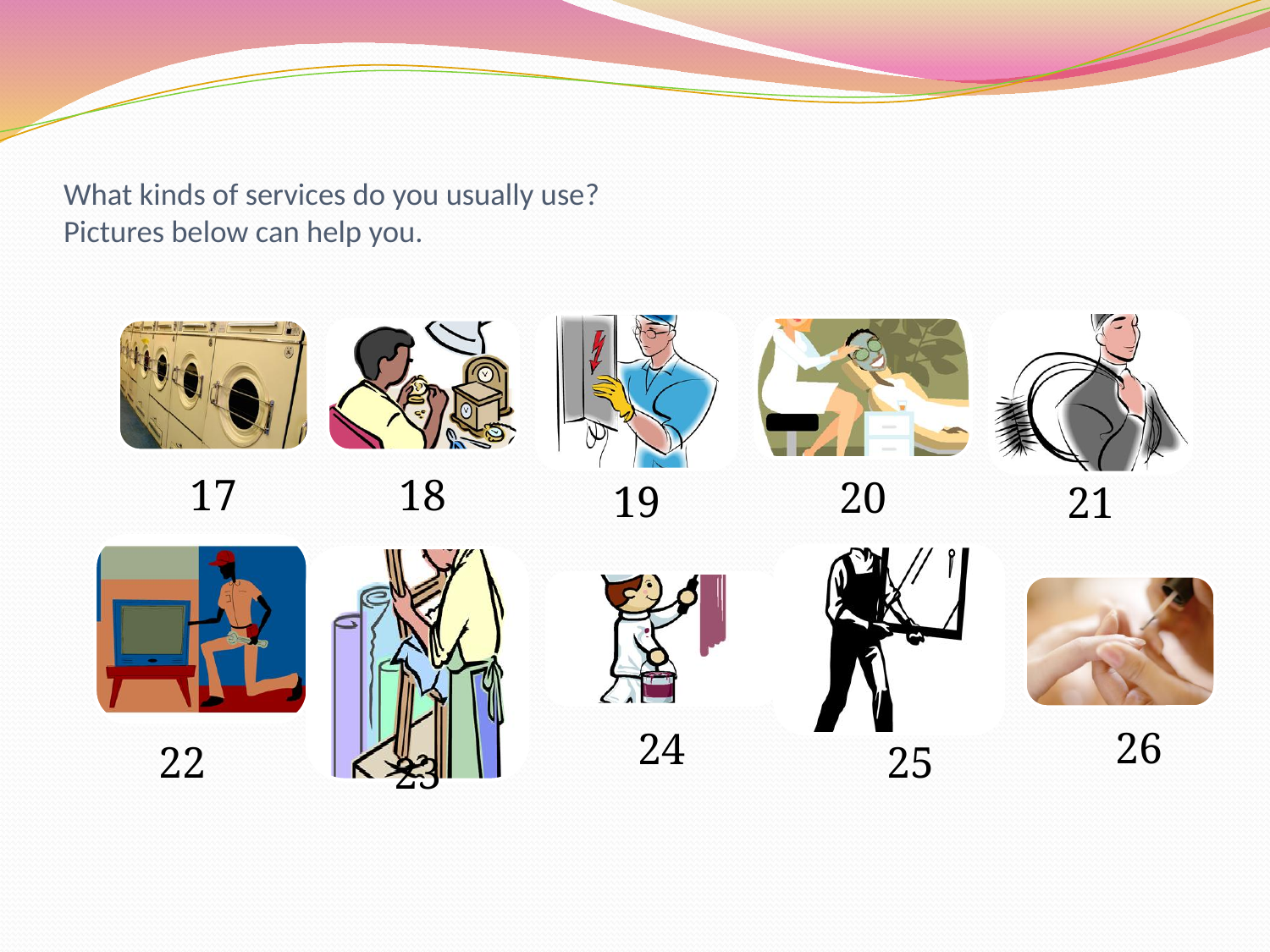

# What kinds of services do you usually use? Pictures below can help you.
17
18
19
20
21
22
23
24
25
26